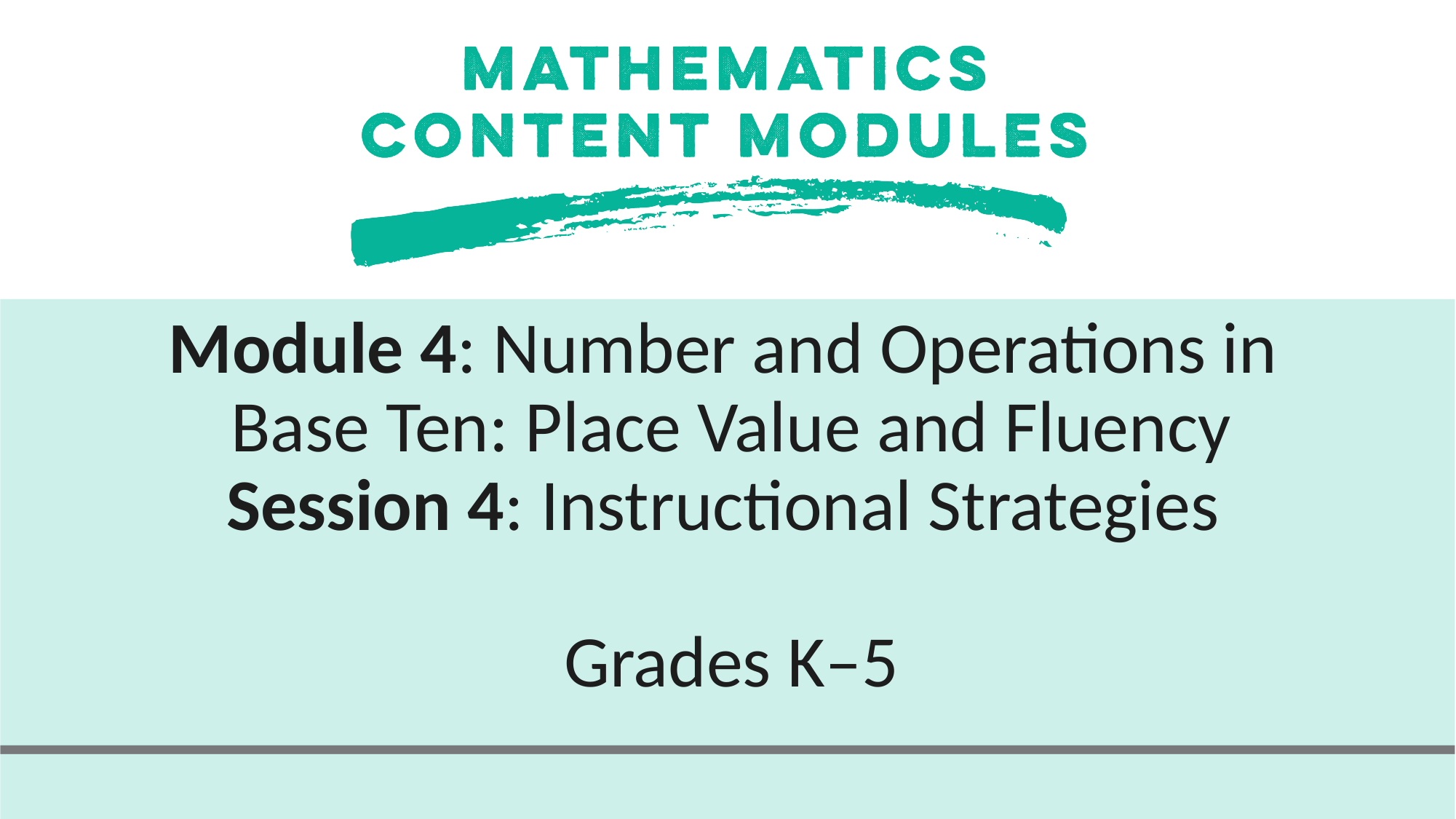

# Module 4: Number and Operations in Base Ten: Place Value and Fluency Session 4: Instructional Strategies Grades K–5